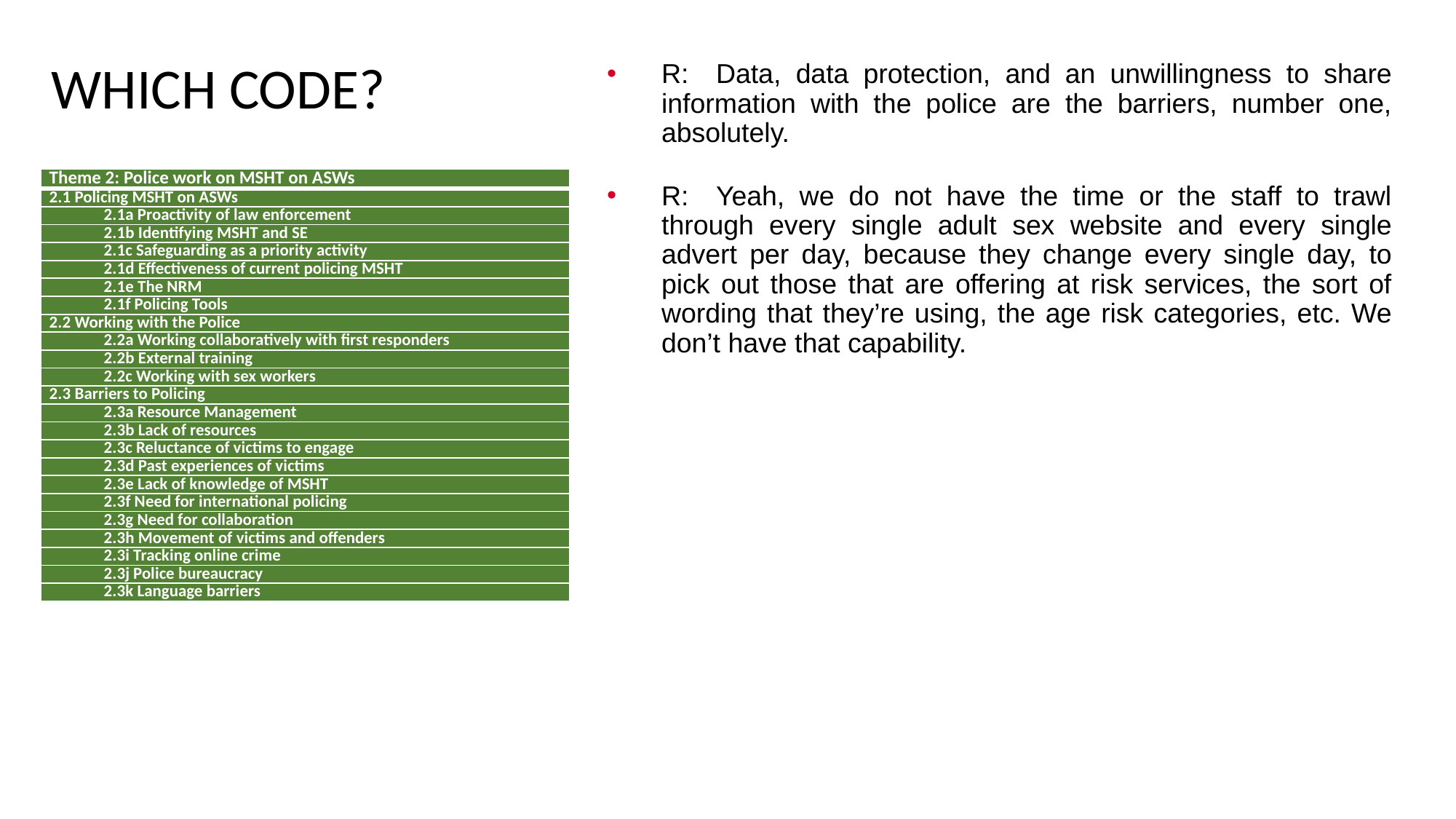

# Which code?
R:	Data, data protection, and an unwillingness to share information with the police are the barriers, number one, absolutely.
R:	Yeah, we do not have the time or the staff to trawl through every single adult sex website and every single advert per day, because they change every single day, to pick out those that are offering at risk services, the sort of wording that they’re using, the age risk categories, etc. We don’t have that capability.

| Theme 2: Police work on MSHT on ASWs |
| --- |
| 2.1 Policing MSHT on ASWs |
| 2.1a Proactivity of law enforcement |
| 2.1b Identifying MSHT and SE |
| 2.1c Safeguarding as a priority activity |
| 2.1d Effectiveness of current policing MSHT |
| 2.1e The NRM |
| 2.1f Policing Tools |
| 2.2 Working with the Police |
| 2.2a Working collaboratively with first responders |
| 2.2b External training |
| 2.2c Working with sex workers |
| 2.3 Barriers to Policing |
| 2.3a Resource Management |
| 2.3b Lack of resources |
| 2.3c Reluctance of victims to engage |
| 2.3d Past experiences of victims |
| 2.3e Lack of knowledge of MSHT |
| 2.3f Need for international policing |
| 2.3g Need for collaboration |
| 2.3h Movement of victims and offenders |
| 2.3i Tracking online crime |
| 2.3j Police bureaucracy |
| 2.3k Language barriers |